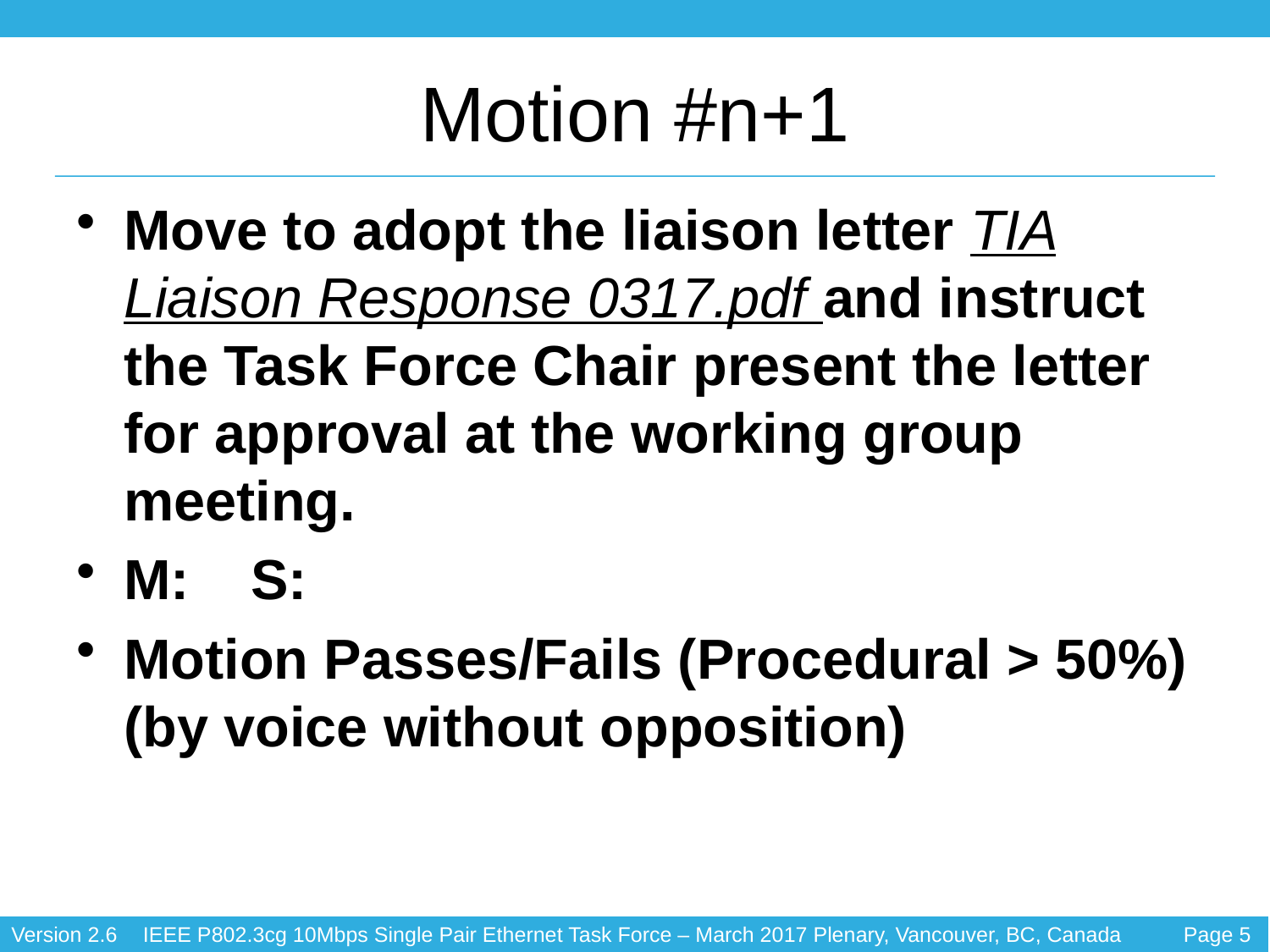

# Motion #n+1
Move to adopt the liaison letter TIA Liaison Response 0317.pdf and instruct the Task Force Chair present the letter for approval at the working group meeting.
M: 	S:
Motion Passes/Fails (Procedural > 50%) (by voice without opposition)